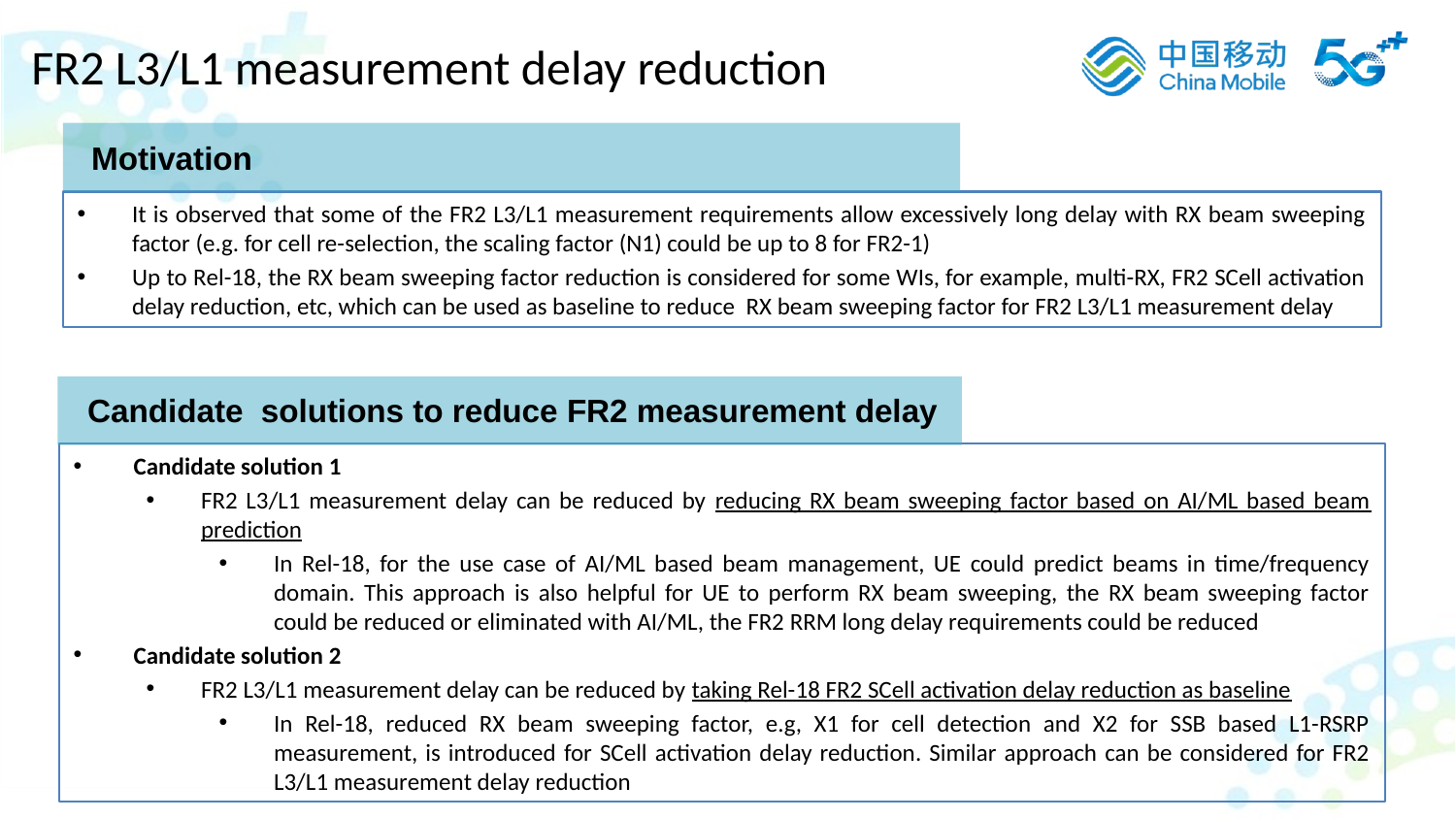

FR2 L3/L1 measurement delay reduction

 Motivation

It is observed that some of the FR2 L3/L1 measurement requirements allow excessively long delay with RX beam sweeping factor (e.g. for cell re-selection, the scaling factor (N1) could be up to 8 for FR2-1)
Up to Rel-18, the RX beam sweeping factor reduction is considered for some WIs, for example, multi-RX, FR2 SCell activation delay reduction, etc, which can be used as baseline to reduce  RX beam sweeping factor for FR2 L3/L1 measurement delay

 Candidate  solutions to reduce FR2 measurement delay
 Candidate solution 1
FR2 L3/L1 measurement delay can be reduced by reducing RX beam sweeping factor based on AI/ML based beam prediction
In Rel-18, for the use case of AI/ML based beam management, UE could predict beams in time/frequency domain. This approach is also helpful for UE to perform RX beam sweeping, the RX beam sweeping factor could be reduced or eliminated with AI/ML, the FR2 RRM long delay requirements could be reduced
 Candidate solution 2
FR2 L3/L1 measurement delay can be reduced by taking Rel-18 FR2 SCell activation delay reduction as baseline
In Rel-18, reduced RX beam sweeping factor, e.g, X1 for cell detection and X2 for SSB based L1-RSRP measurement, is introduced for SCell activation delay reduction. Similar approach can be considered for FR2 L3/L1 measurement delay reduction